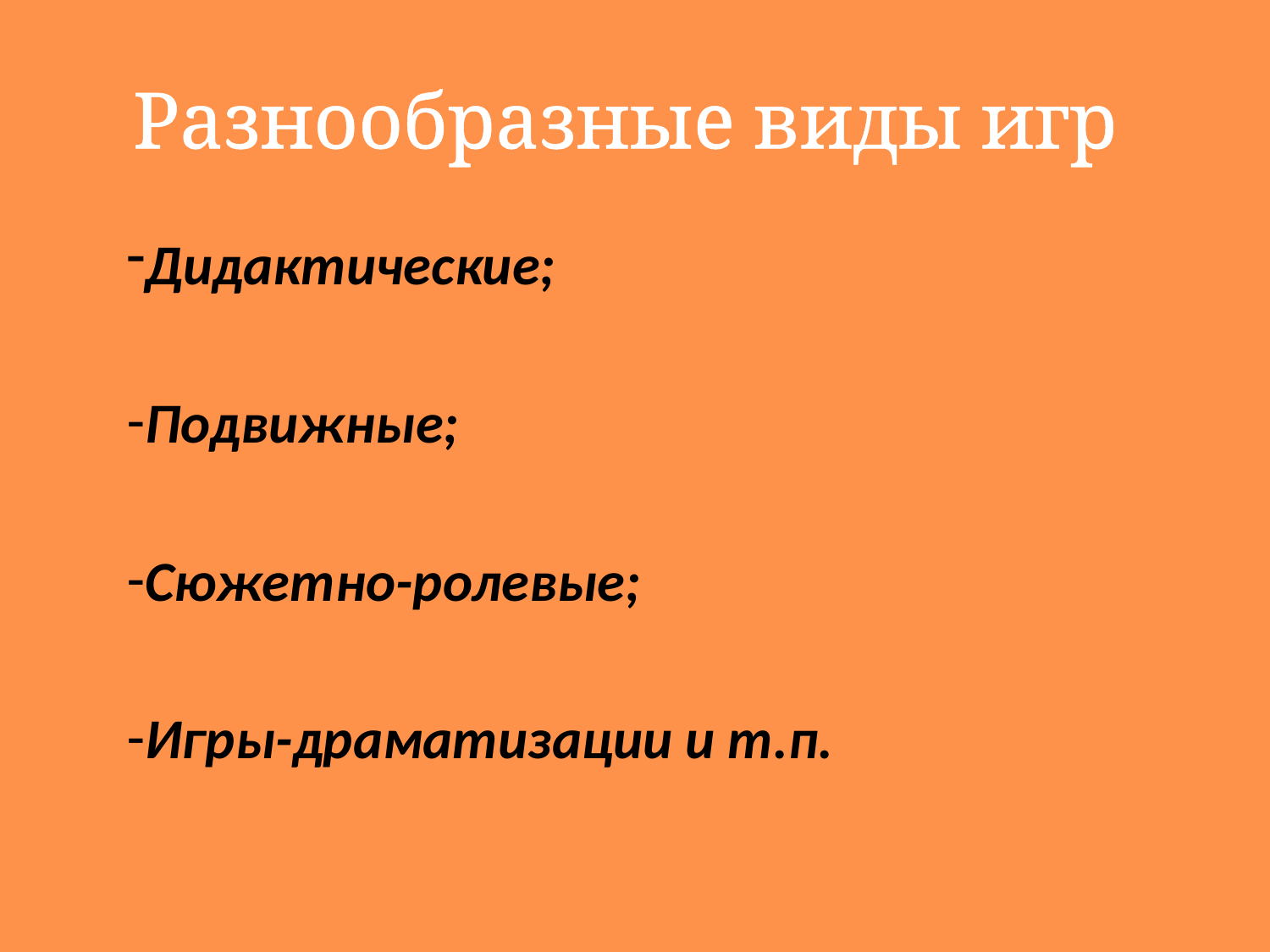

# Разнообразные виды игр
Дидактические;

Подвижные;

Сюжетно-ролевые;

Игры-драматизации и т.п.